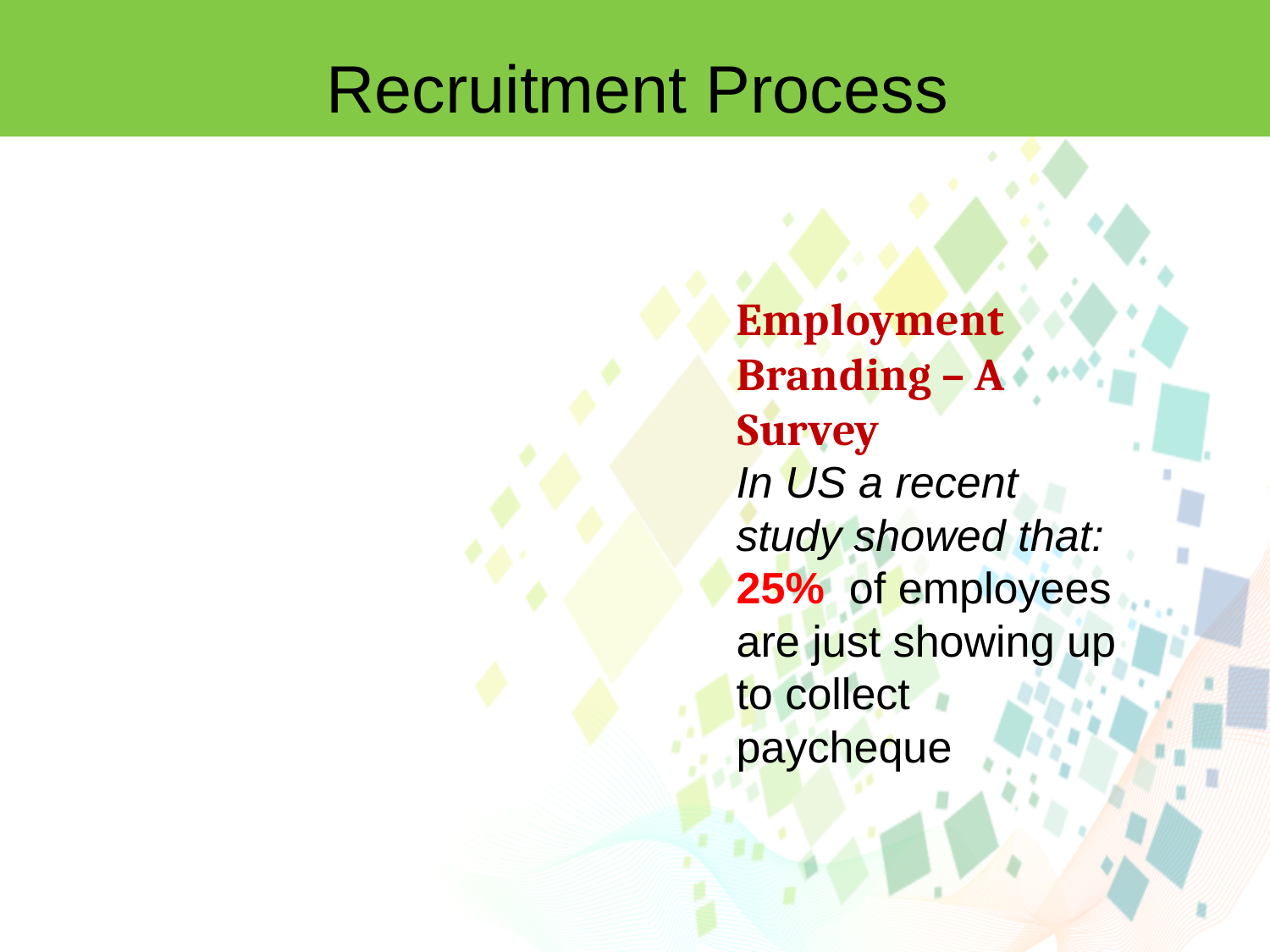

Recruitment Process
Employment Branding – A Survey
In US a recent study showed that:
25%  of employees are just showing up to collect paycheque